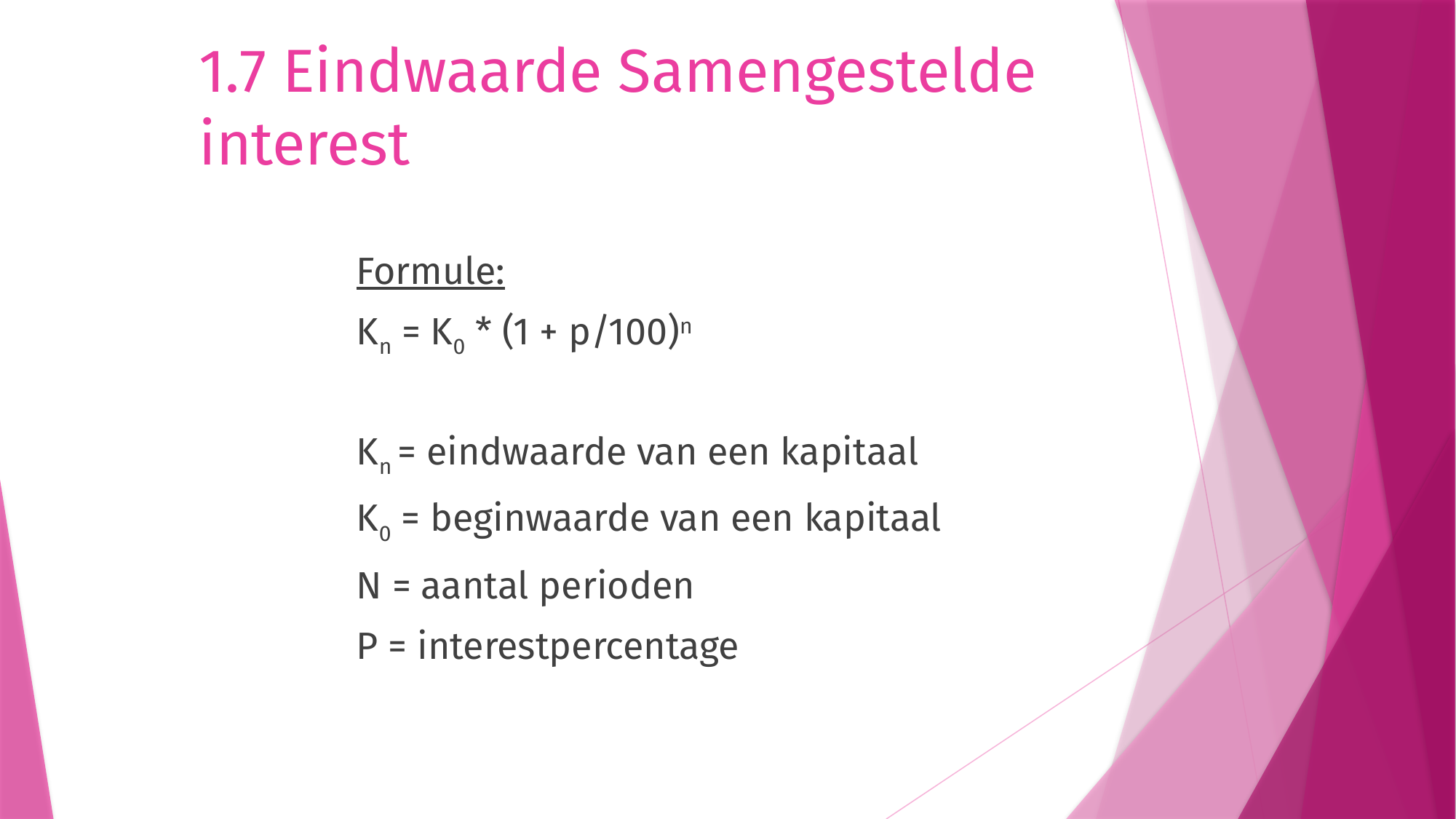

1.7 Eindwaarde Samengestelde interest
Formule:
Kn = K0 * (1 + p/100)n

Kn = eindwaarde van een kapitaal
K0 = beginwaarde van een kapitaal
N = aantal perioden
P = interestpercentage